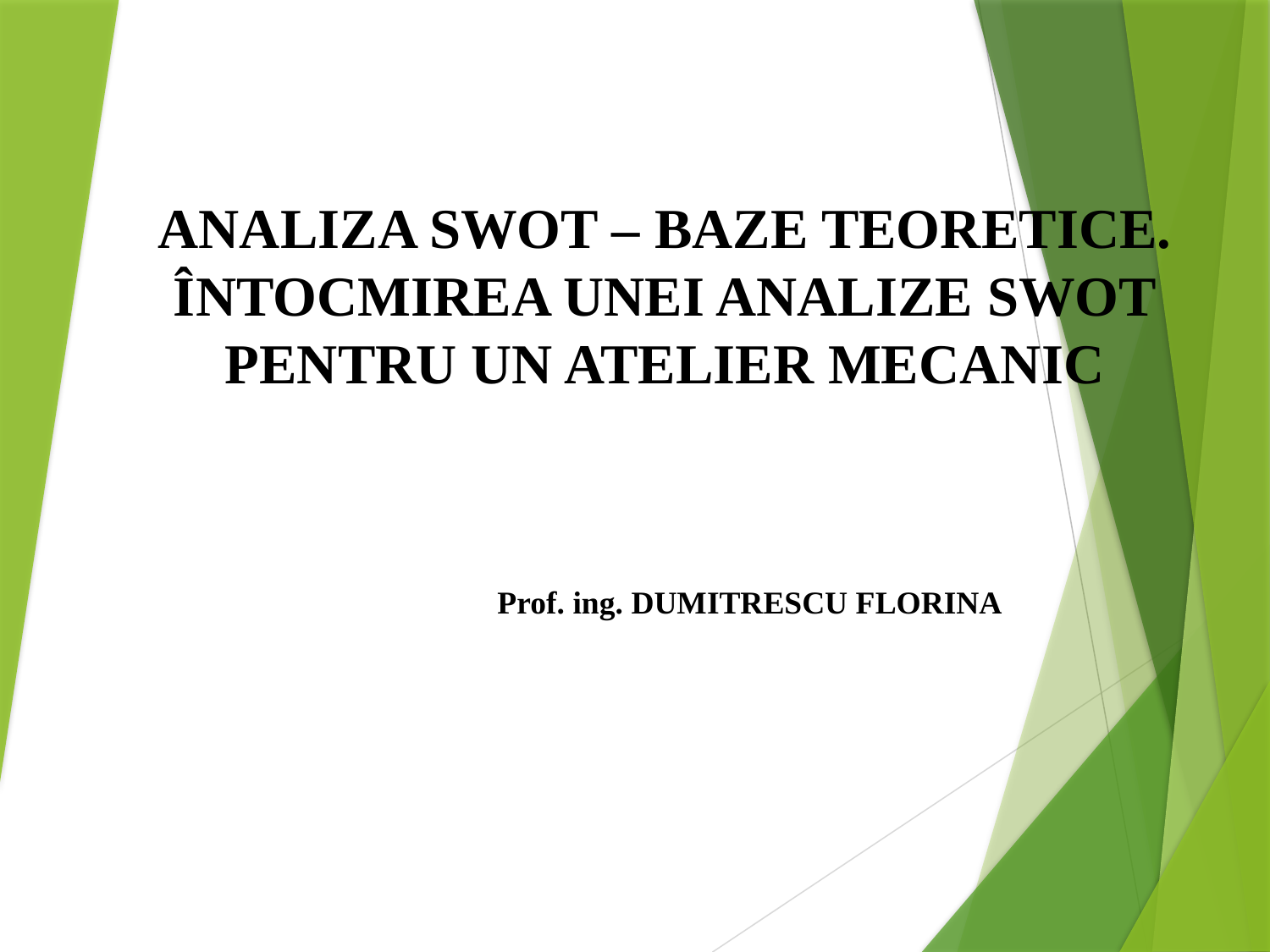

ANALIZA SWOT – BAZE TEORETICE. ÎNTOCMIREA UNEI ANALIZE SWOT PENTRU UN ATELIER MECANIC
Prof. ing. DUMITRESCU FLORINA